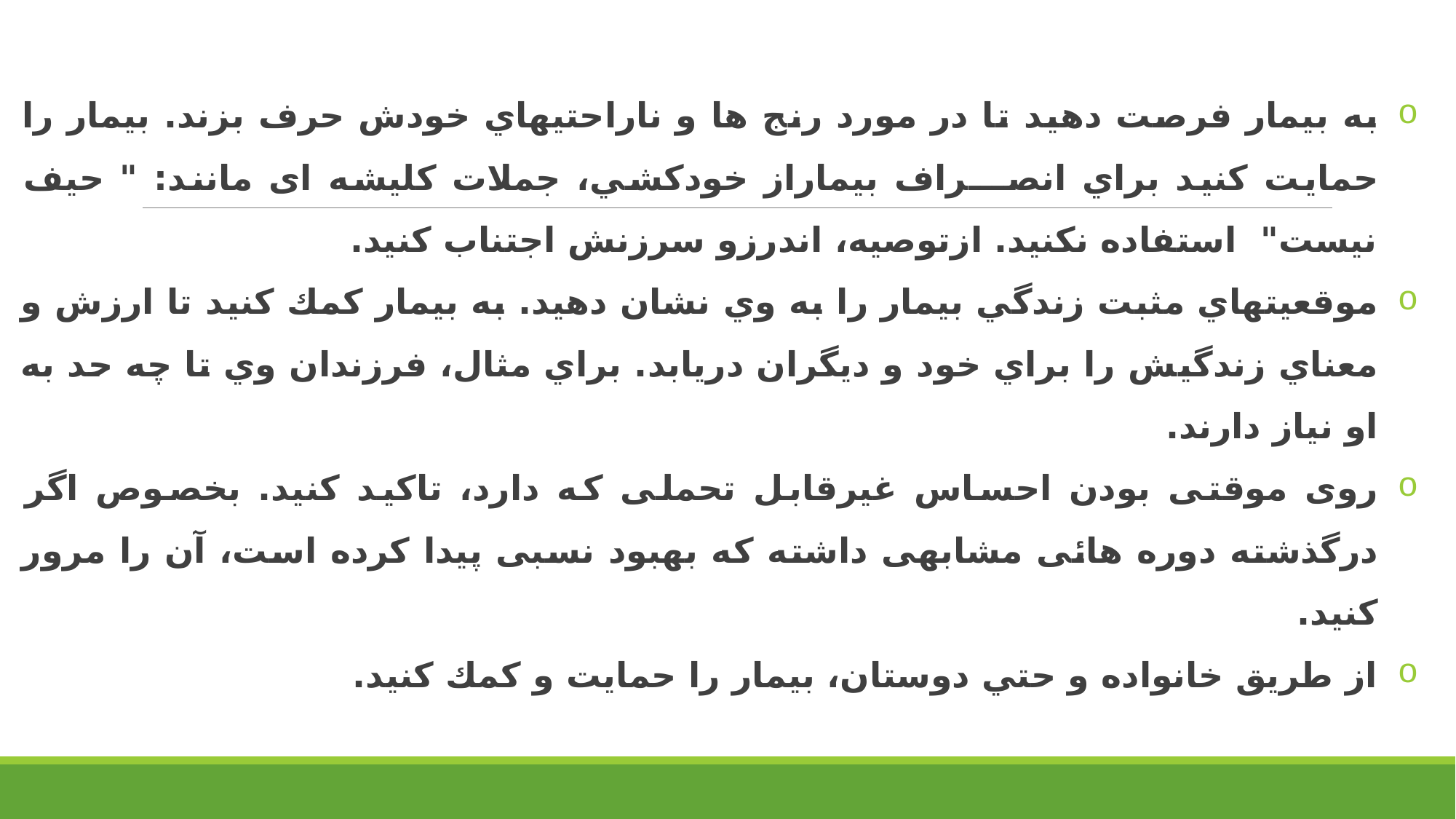

به بيمار فرصت دهيد تا در مورد رنج ها و ناراحتيهاي خودش حرف بزند. بيمار را حمايت كنيد براي انصـــراف بيماراز خودكشي، جملات کليشه ای مانند: " حيف نيست"  استفاده نكنيد. ازتوصيه، اندرزو سرزنش اجتناب كنيد.
موقعيتهاي مثبت زندگي بيمار را به وي نشان دهيد. به بيمار كمك كنيد تا ارزش و معناي زندگيش را براي خود و ديگران دريابد. براي مثال، فرزندان وي تا چه حد به او نياز دارند.
روی موقتی بودن احساس غيرقابل تحملی که دارد، تاکيد کنيد. بخصوص اگر درگذشته دوره هائی مشابهی داشته که بهبود نسبی پيدا کرده است، آن را مرور کنيد.
از طريق خانواده و حتي دوستان، بيمار را حمايت و كمك كنيد.